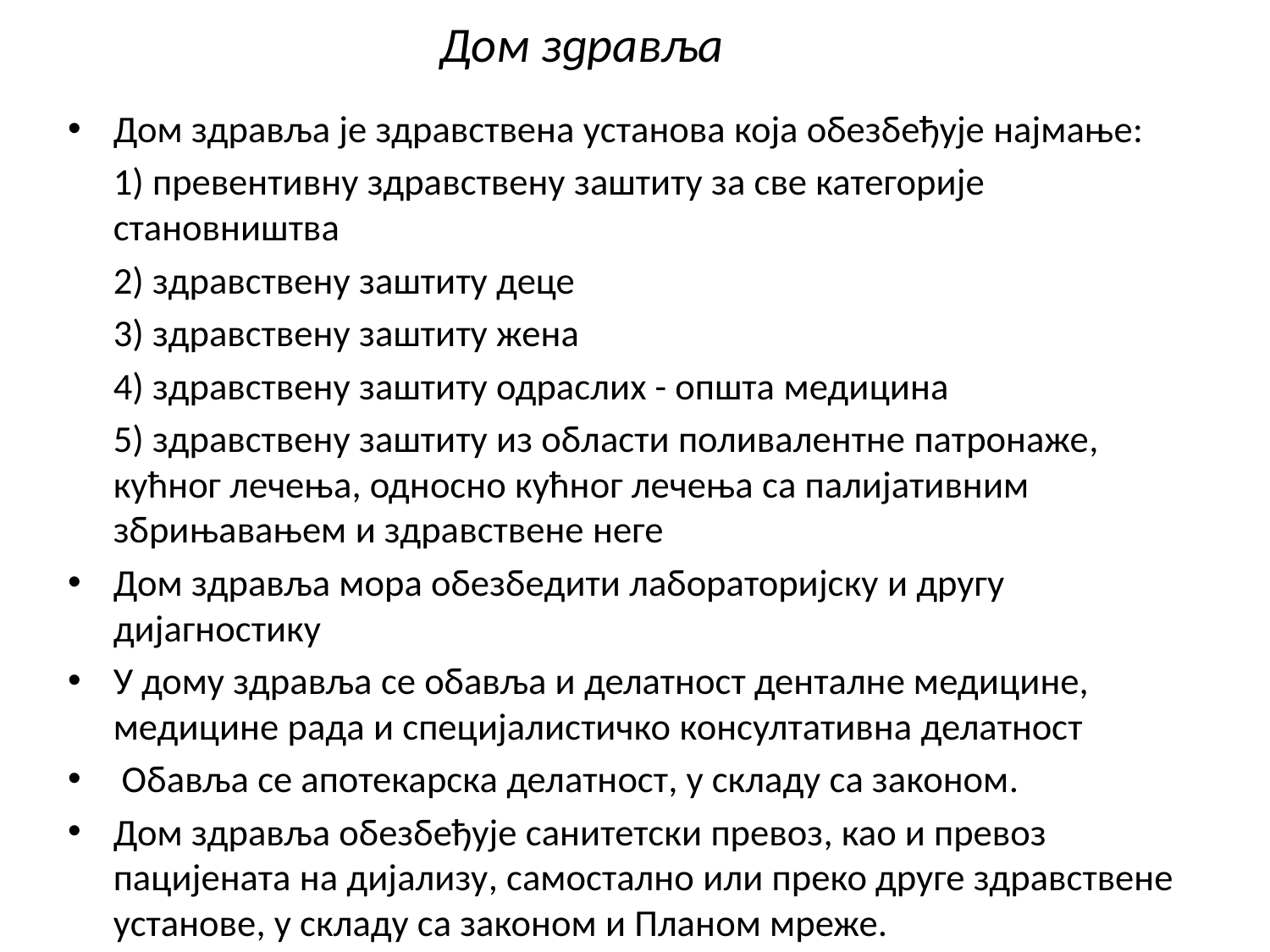

# Дом здравља
Дом здравља је здравствена установа која обезбеђује најмање:
	1) превентивну здравствену заштиту за све категорије становништва
	2) здравствену заштиту деце
	3) здравствену заштиту жена
	4) здравствену заштиту одраслих - општа медицина
	5) здравствену заштиту из области поливалентне патронаже, кућног лечења, односно кућног лечења са палијативним збрињавањем и здравствене неге
Дом здравља мора обезбедити лабораторијску и другу дијагностику
У дому здравља се обавља и делатност денталне медицине,  медицине рада и специјалистичко консултативна делатност
 Обавља се апотекарска делатност, у складу са законом.
Дом здравља обезбеђује санитетски превоз, као и превоз пацијената на дијализу, самостално или преко друге здравствене установе, у складу са законом и Планом мреже.